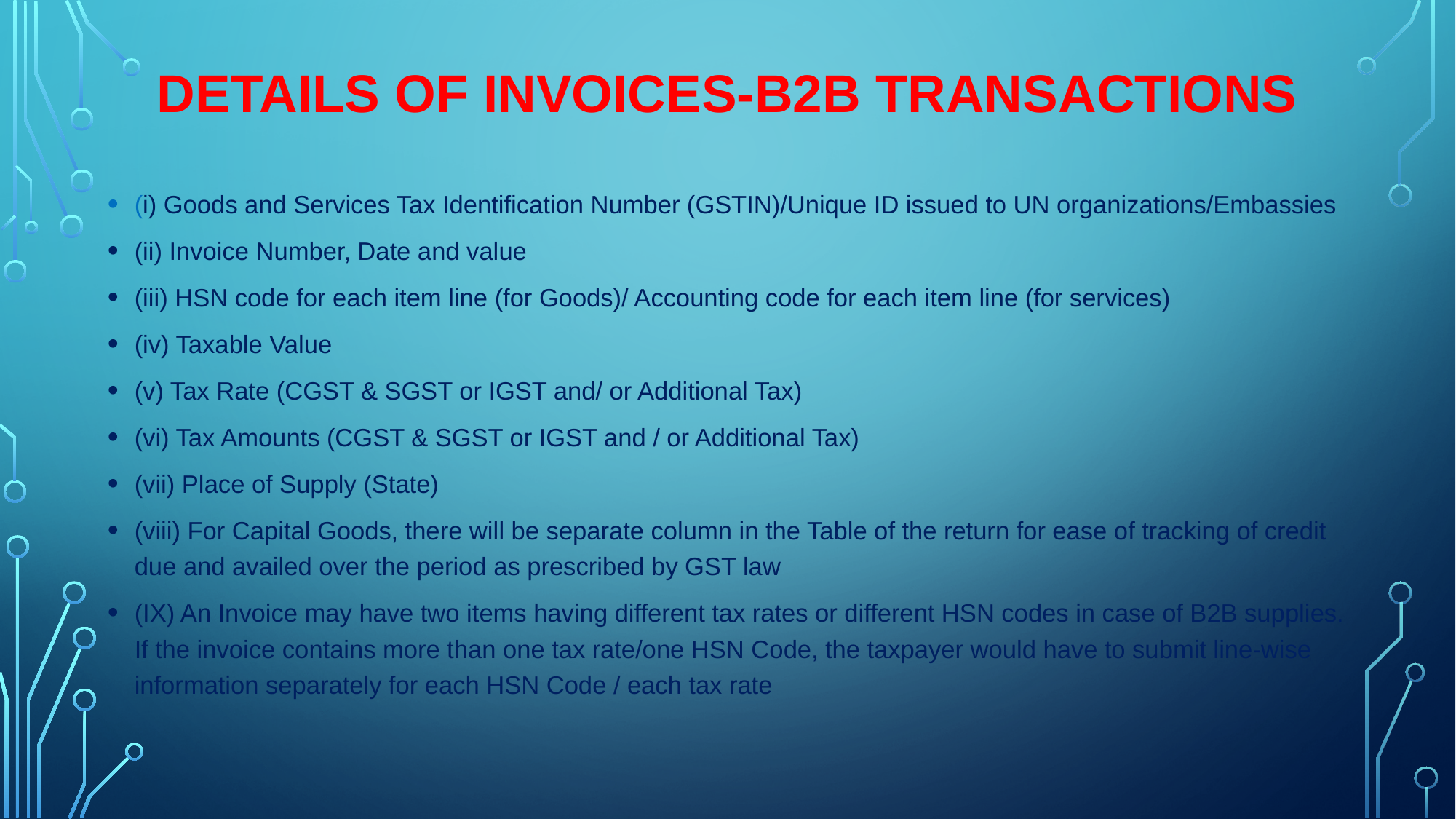

# Details of Invoices-B2B Transactions

(i) Goods and Services Tax Identification Number (GSTIN)/Unique ID issued to UN organizations/Embassies
(ii) Invoice Number, Date and value
(iii) HSN code for each item line (for Goods)/ Accounting code for each item line (for services)
(iv) Taxable Value
(v) Tax Rate (CGST & SGST or IGST and/ or Additional Tax)
(vi) Tax Amounts (CGST & SGST or IGST and / or Additional Tax)
(vii) Place of Supply (State)
(viii) For Capital Goods, there will be separate column in the Table of the return for ease of tracking of credit due and availed over the period as prescribed by GST law
(IX) An Invoice may have two items having different tax rates or different HSN codes in case of B2B supplies. If the invoice contains more than one tax rate/one HSN Code, the taxpayer would have to submit line-wise information separately for each HSN Code / each tax rate